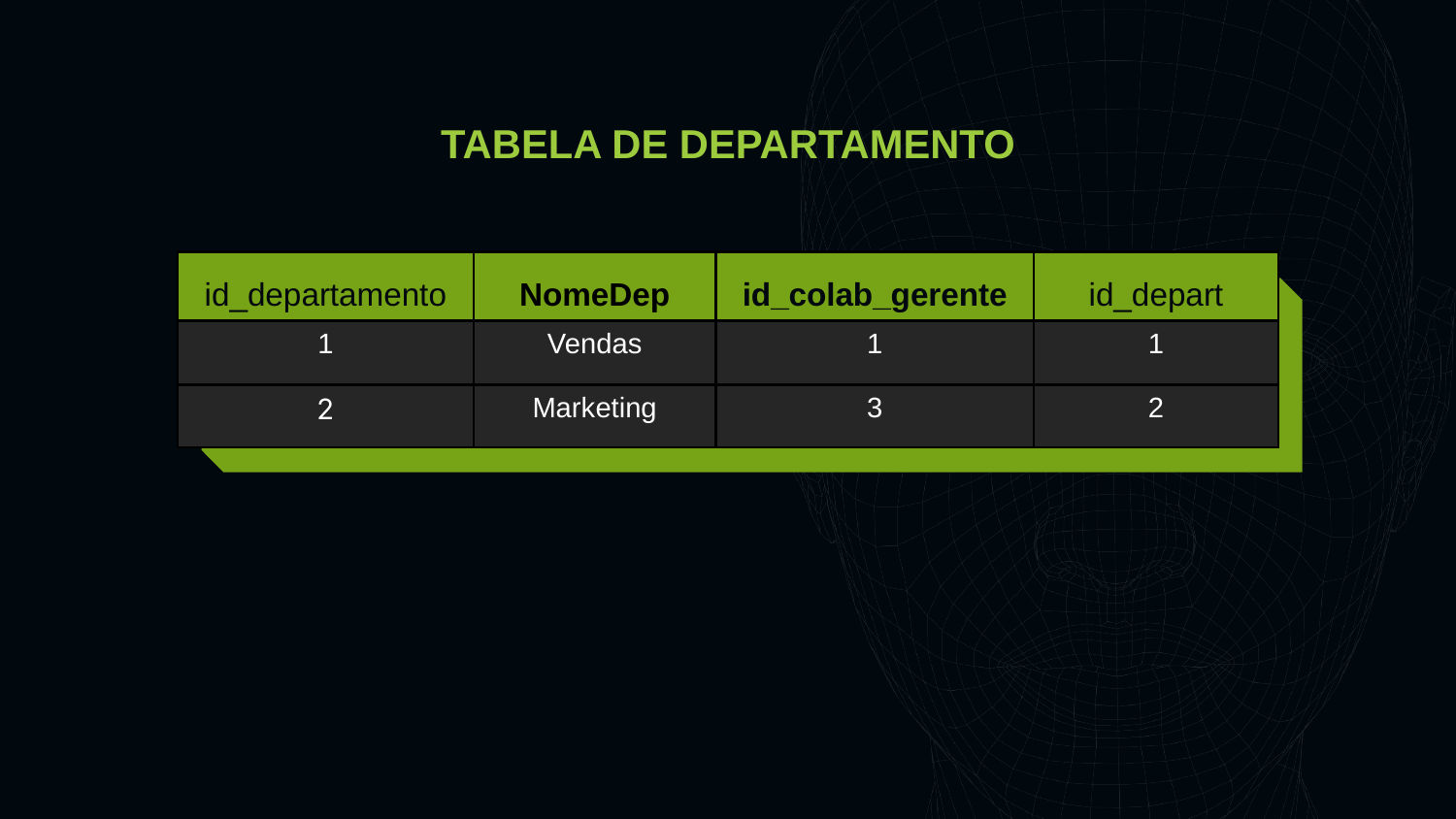

TABELA DE DEPARTAMENTO
Primárias
| id\_departamento | NomeDep | id\_colab\_gerente | id\_depart |
| --- | --- | --- | --- |
| 1 | Vendas | 1 | 1 |
| 2 | Marketing | 3 | 2 |

Apoio